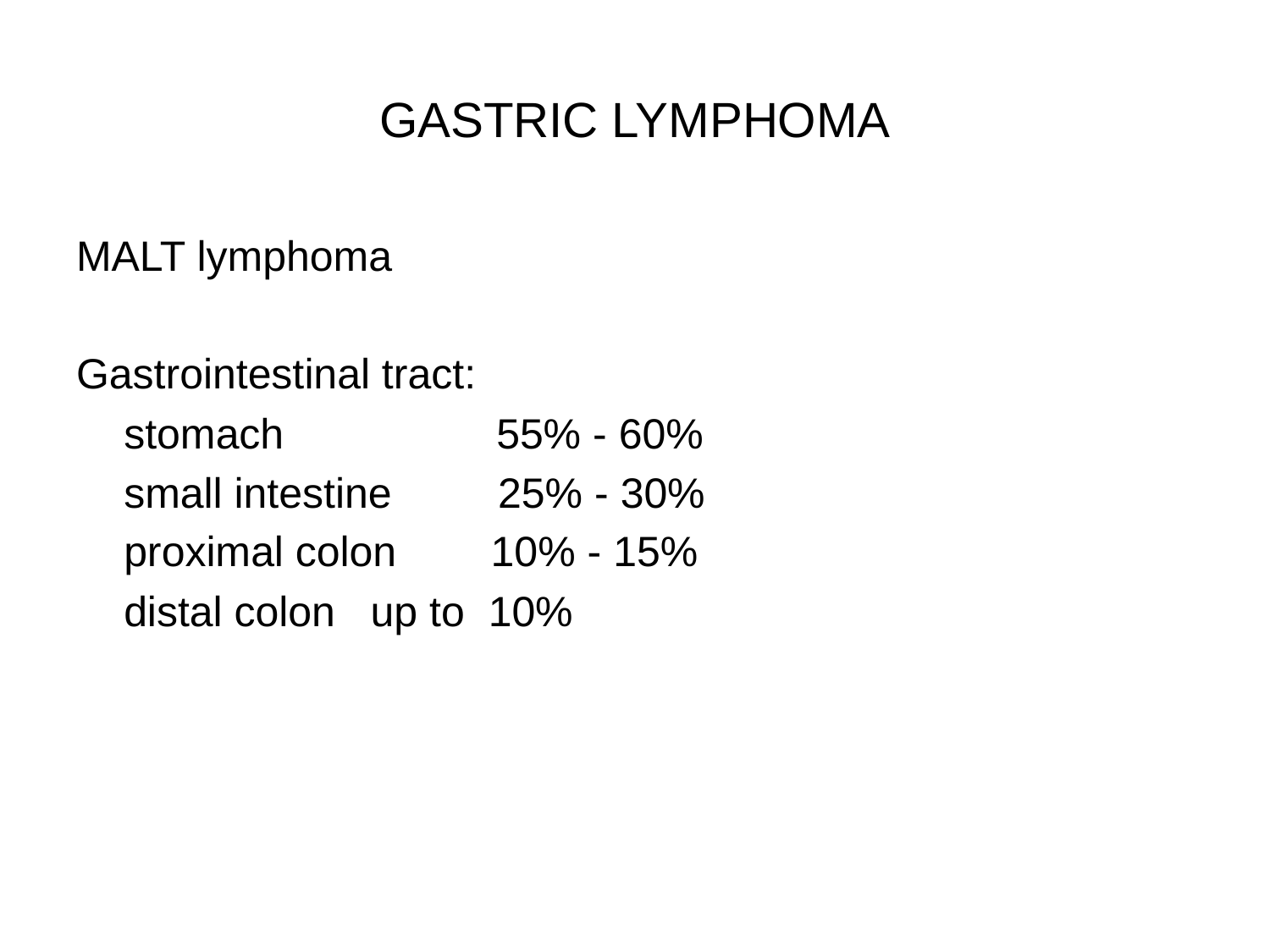

# GASTRIC LYMPHOMA
MALT lymphoma

Gastrointestinal tract:
	stomach                  55% - 60%
	small intestine         25% - 30%
	proximal colon        10% - 15%
	distal colon   up to  10%